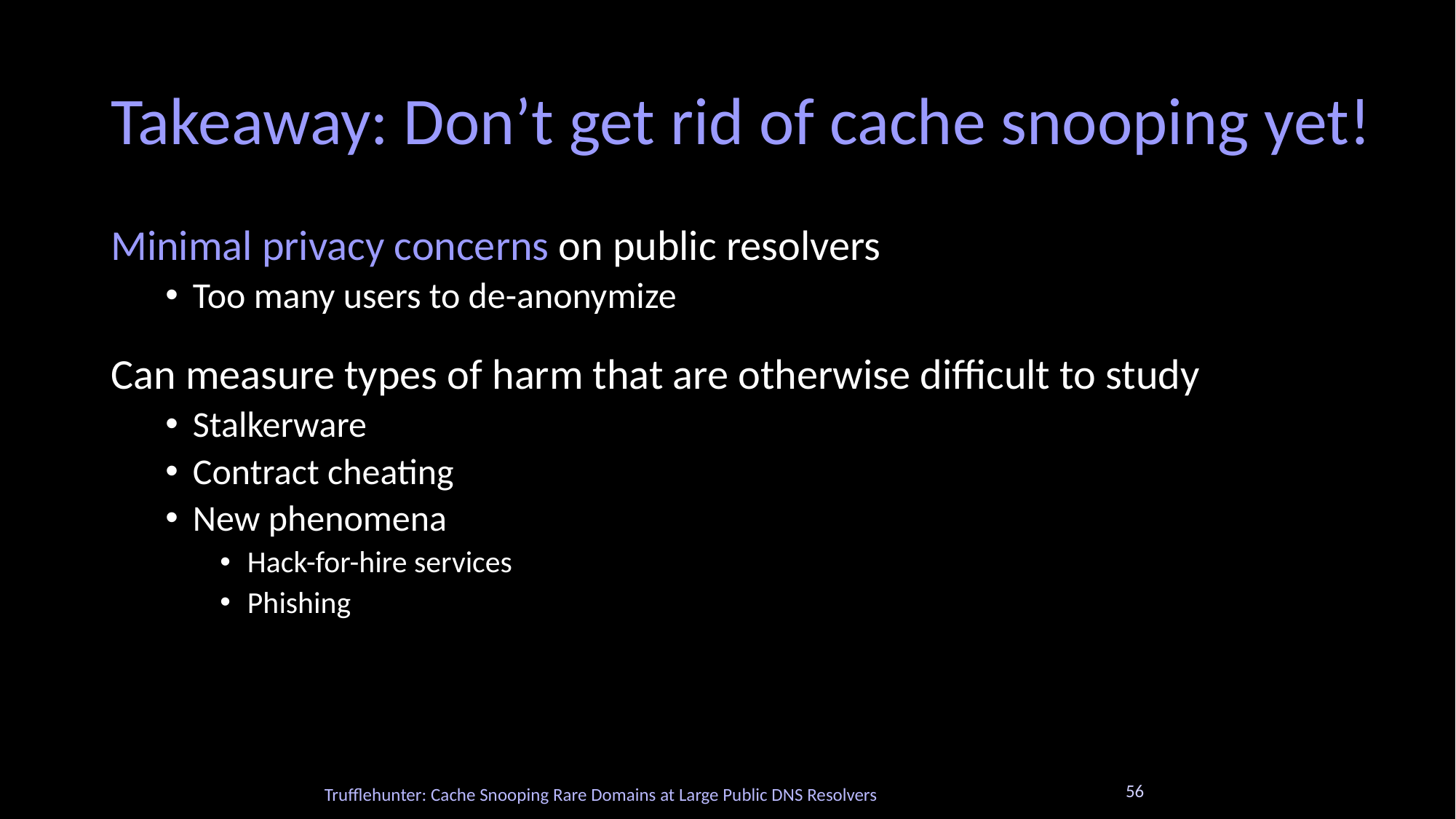

# Takeaway: Don’t get rid of cache snooping yet!
Minimal privacy concerns on public resolvers
Too many users to de-anonymize
Can measure types of harm that are otherwise difficult to study
Stalkerware
Contract cheating
New phenomena
Hack-for-hire services
Phishing
56
Trufflehunter: Cache Snooping Rare Domains at Large Public DNS Resolvers